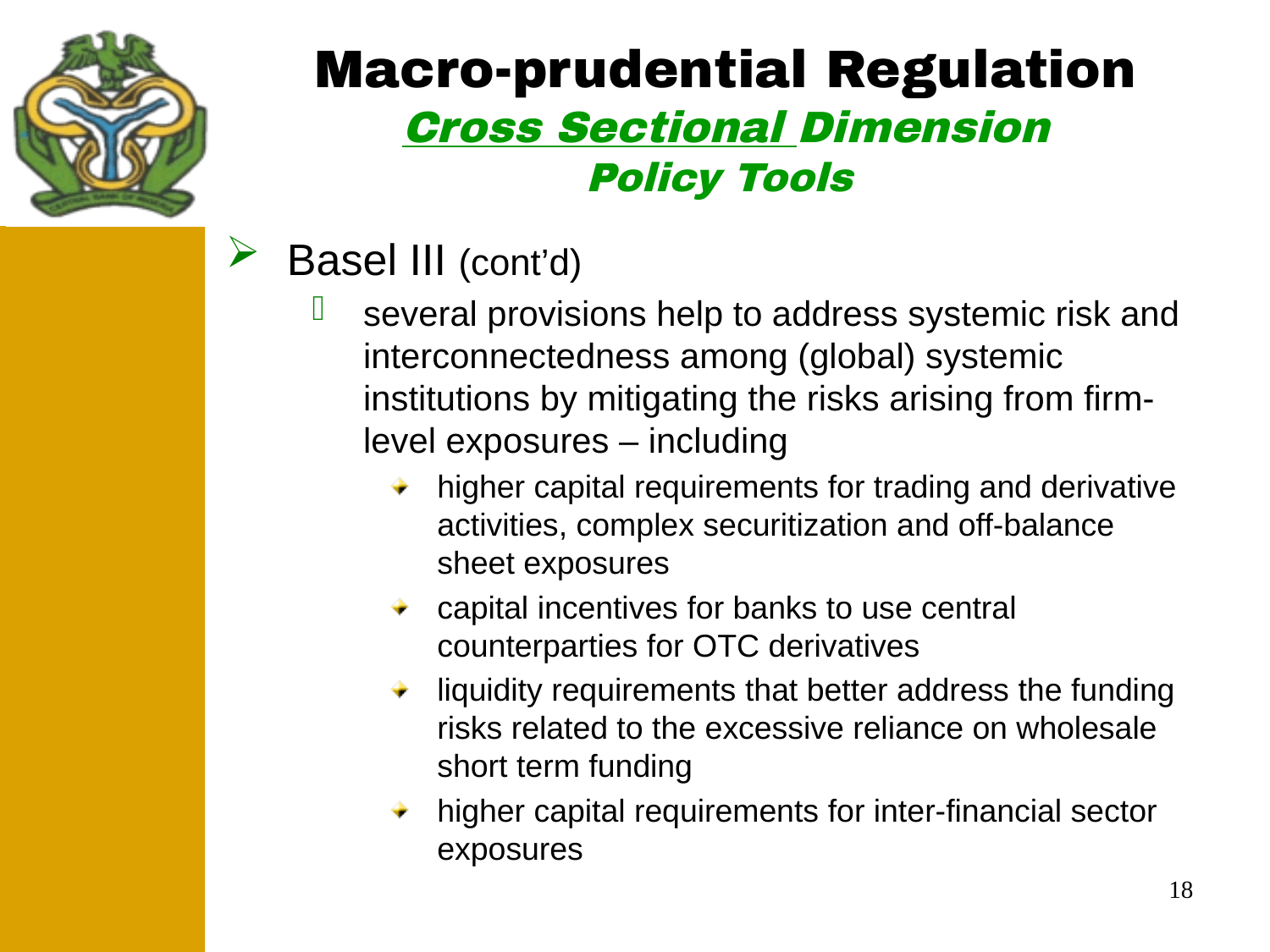

Macro-prudential Regulation
 Cross Sectional Dimension
Policy Tools

#
 After
Basel III (cont’d)
several provisions help to address systemic risk and interconnectedness among (global) systemic institutions by mitigating the risks arising from firm-level exposures – including
higher capital requirements for trading and derivative activities, complex securitization and off-balance sheet exposures
capital incentives for banks to use central counterparties for OTC derivatives
liquidity requirements that better address the funding risks related to the excessive reliance on wholesale short term funding
higher capital requirements for inter-financial sector exposures
18